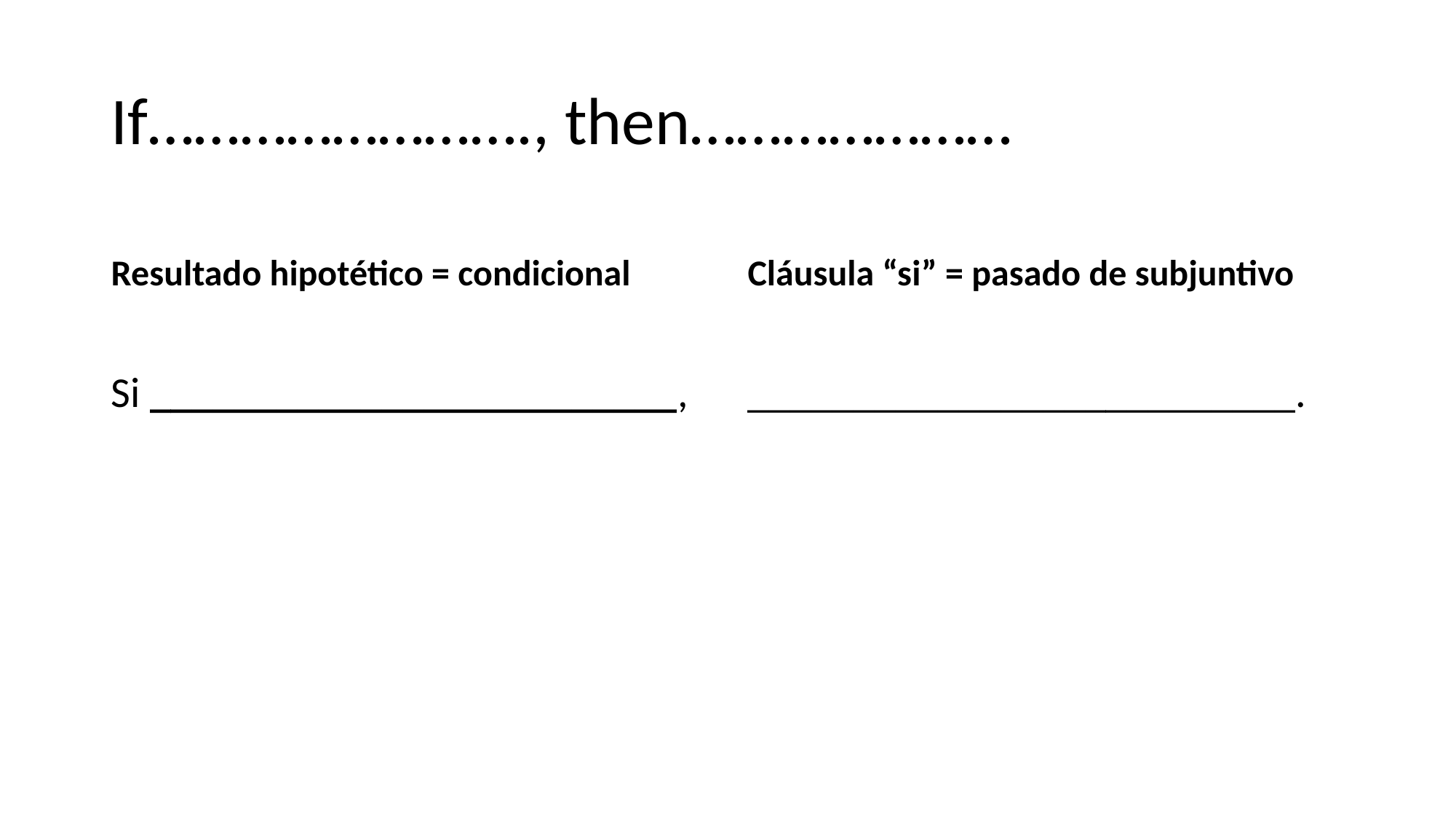

# If……………………., then…………………
Resultado hipotético = condicional
Cláusula “si” = pasado de subjuntivo

Si _________________________,

__________________________.